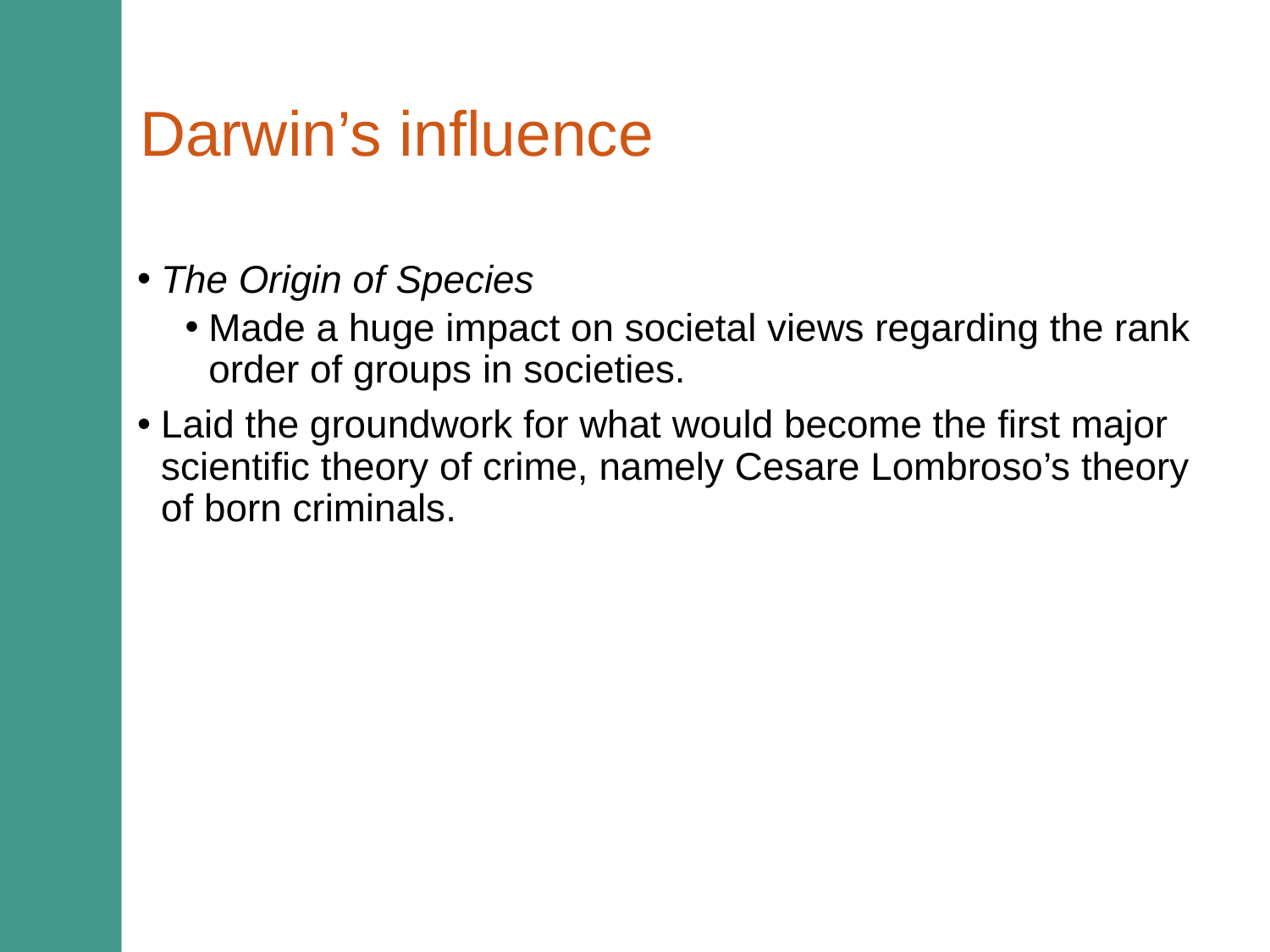

# Darwin’s influence
The Origin of Species
Made a huge impact on societal views regarding the rank order of groups in societies.
Laid the groundwork for what would become the first major scientific theory of crime, namely Cesare Lombroso’s theory of born criminals.